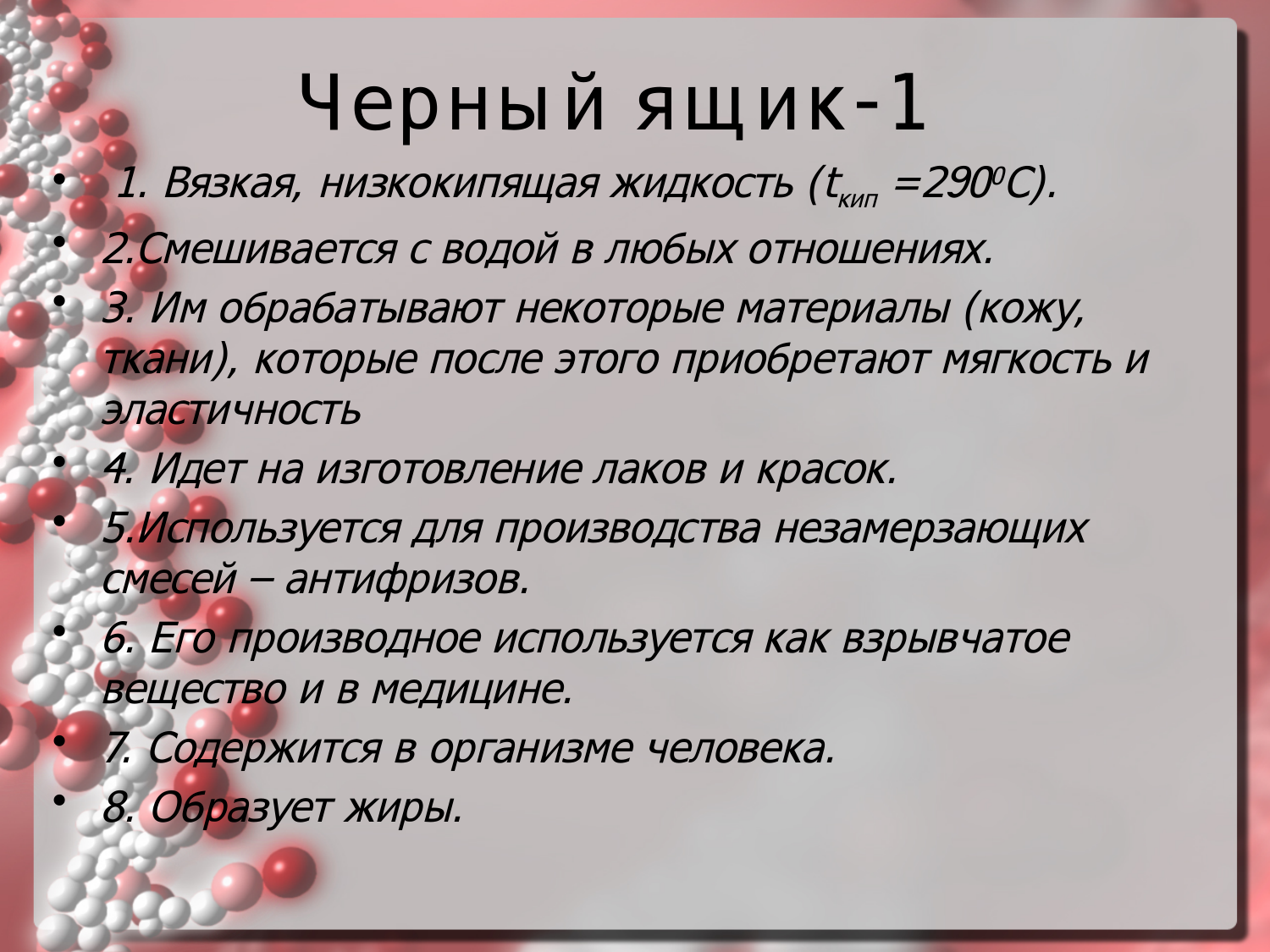

# Черный ящик-1
 1. Вязкая, низкокипящая жидкость (tкип =2900С).
2.Смешивается с водой в любых отношениях.
3. Им обрабатывают некоторые материалы (кожу, ткани), которые после этого приобретают мягкость и эластичность
4. Идет на изготовление лаков и красок.
5.Используется для производства незамерзающих смесей – антифризов.
6. Его производное используется как взрывчатое вещество и в медицине.
7. Содержится в организме человека.
8. Образует жиры.